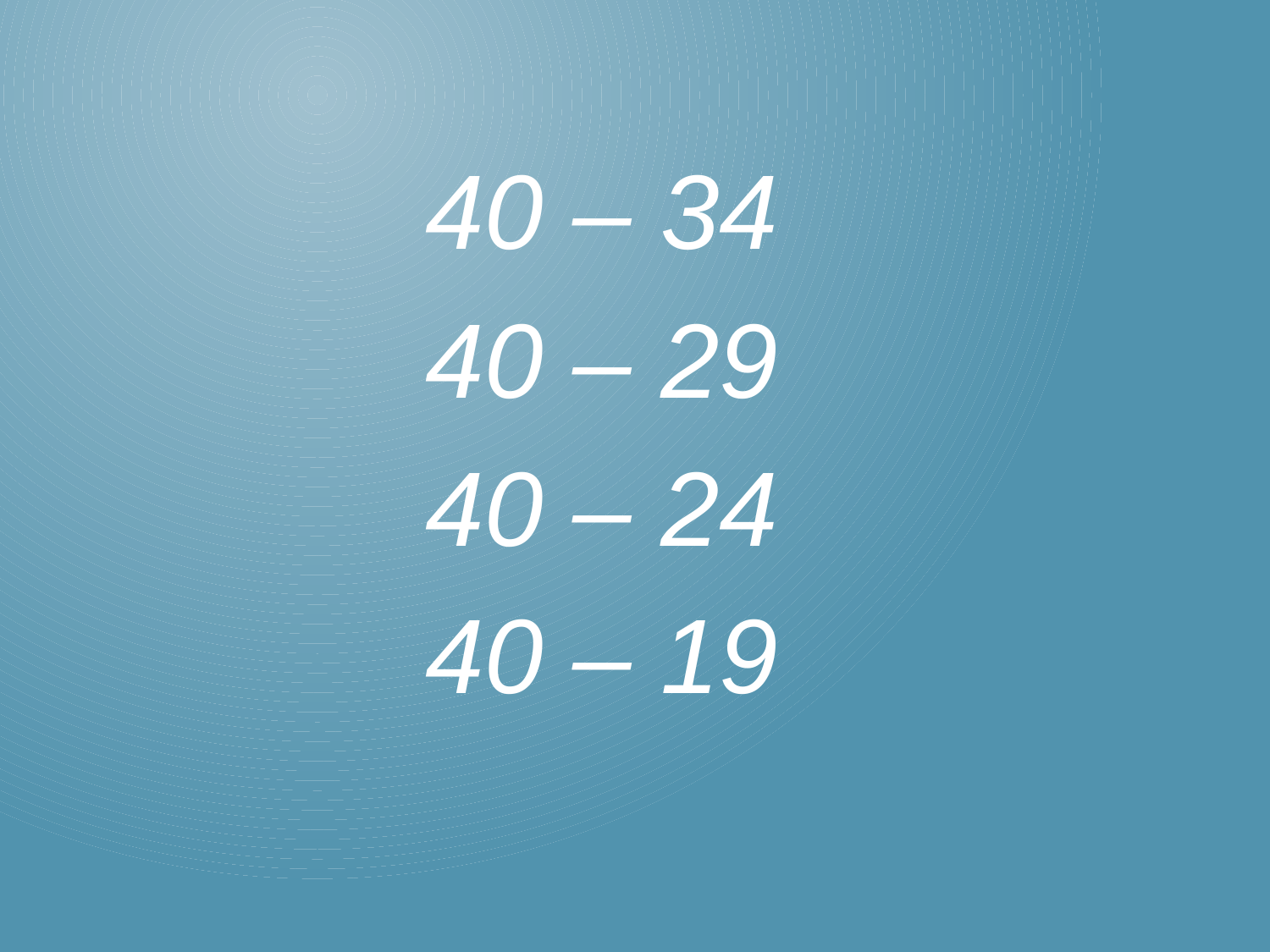

40 – 34
40 – 29
40 – 24
40 – 19